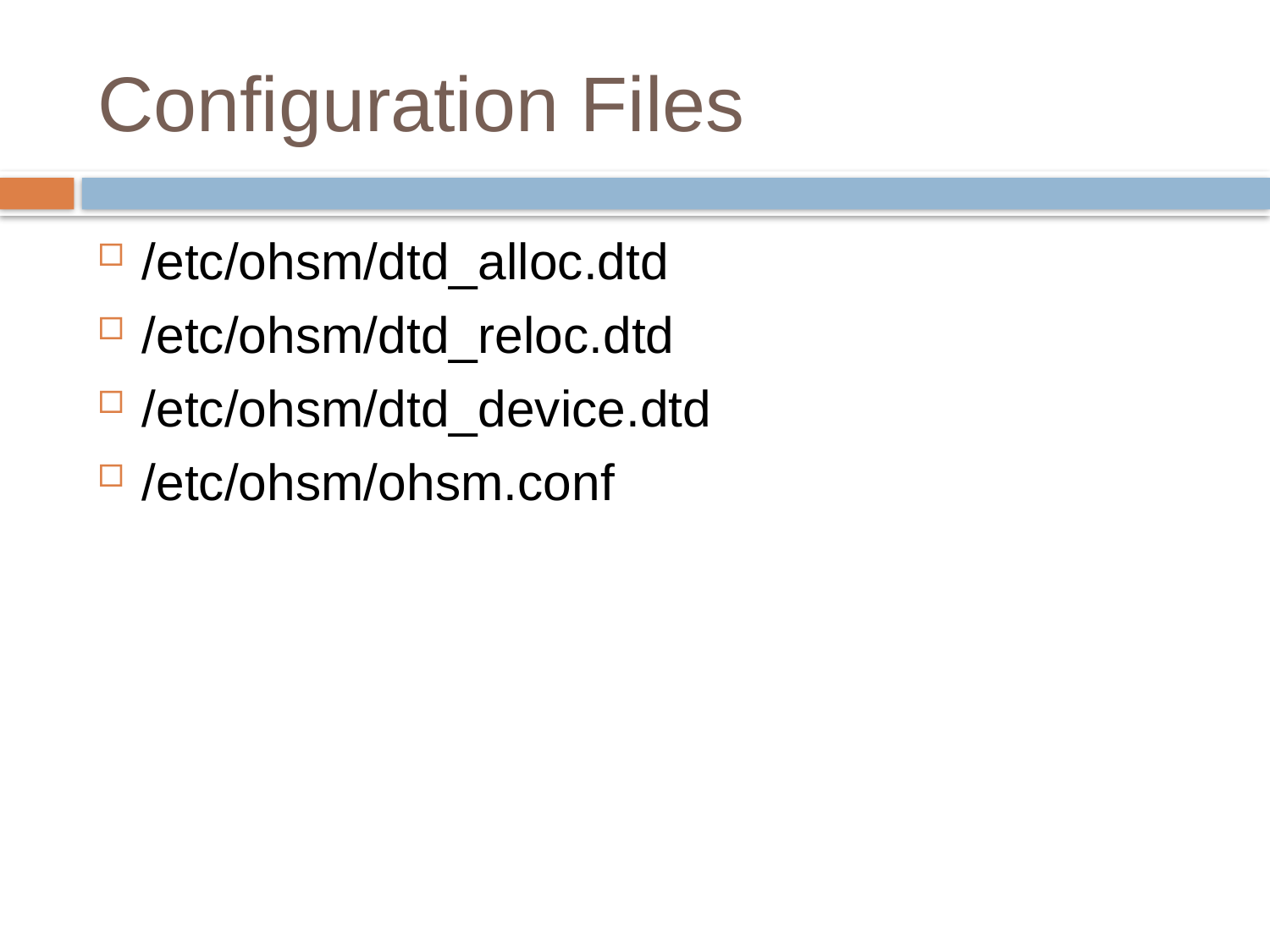

# Configuration Files
/etc/ohsm/dtd_alloc.dtd
/etc/ohsm/dtd_reloc.dtd
/etc/ohsm/dtd_device.dtd
/etc/ohsm/ohsm.conf